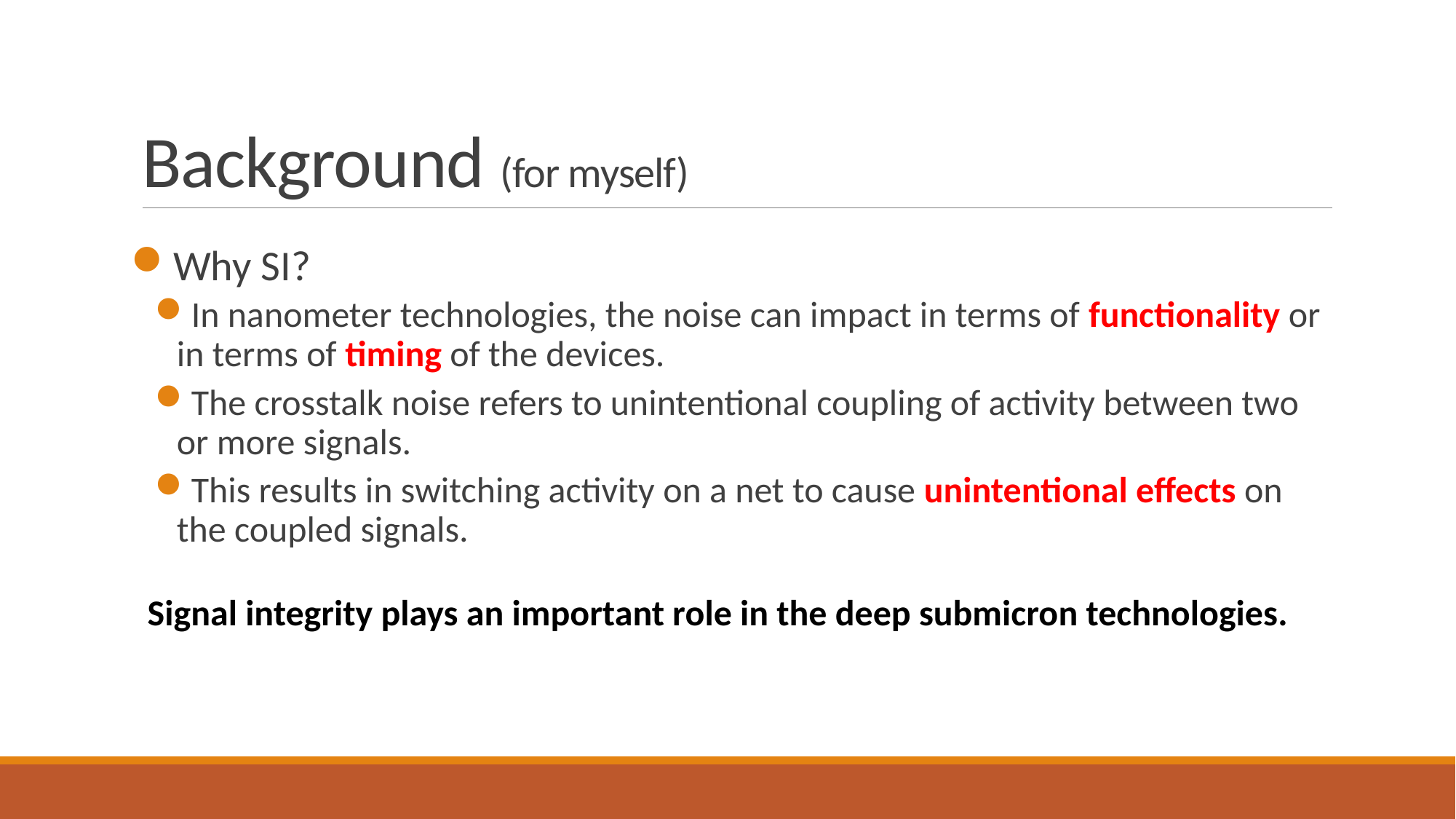

# Background (for myself)
Why SI?
In nanometer technologies, the noise can impact in terms of functionality or in terms of timing of the devices.
The crosstalk noise refers to unintentional coupling of activity between two or more signals.
This results in switching activity on a net to cause unintentional effects on the coupled signals.
Signal integrity plays an important role in the deep submicron technologies.